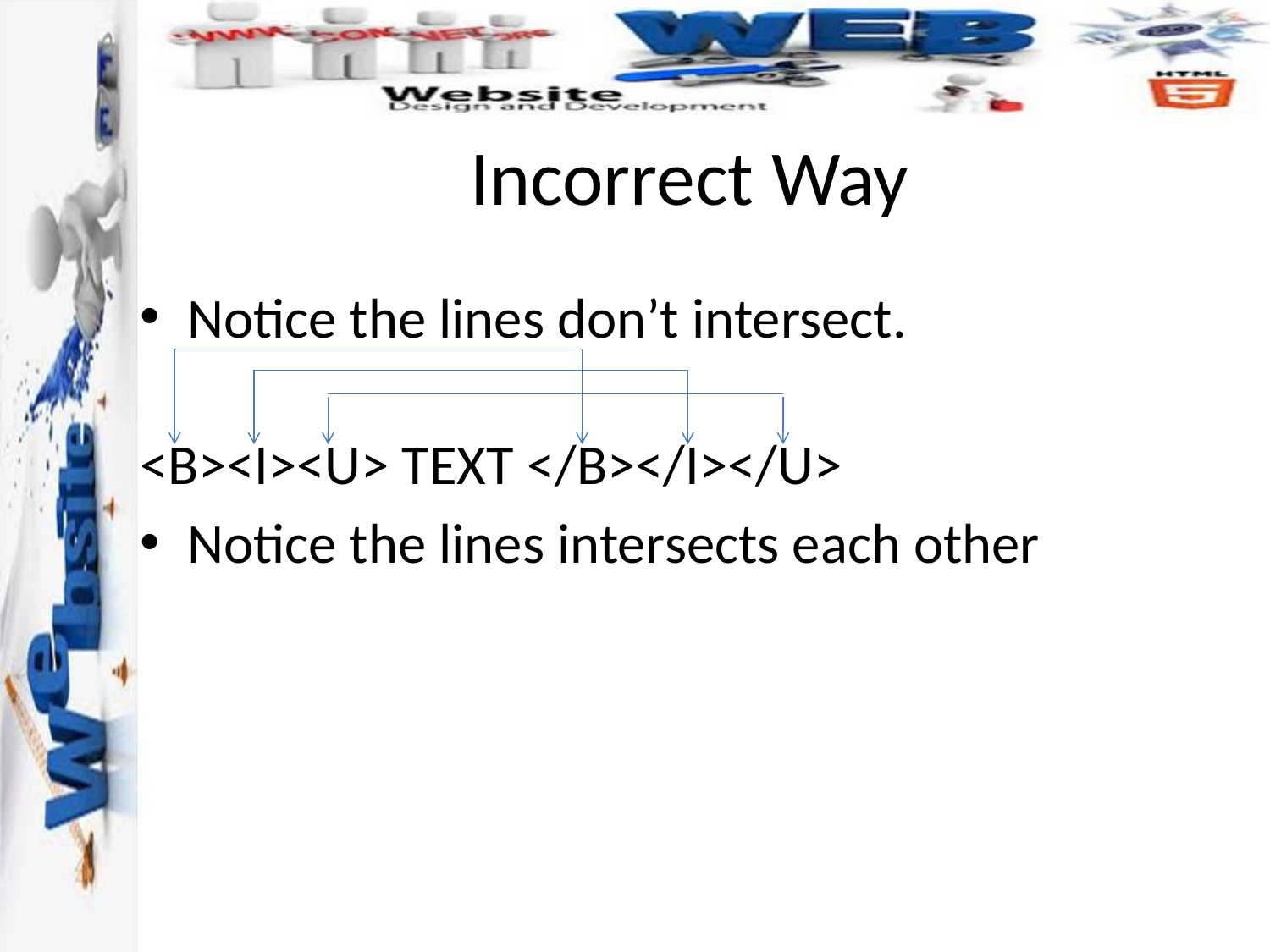

# Incorrect Way
Notice the lines don’t intersect.
<B><I><U> TEXT </B></I></U>
Notice the lines intersects each other